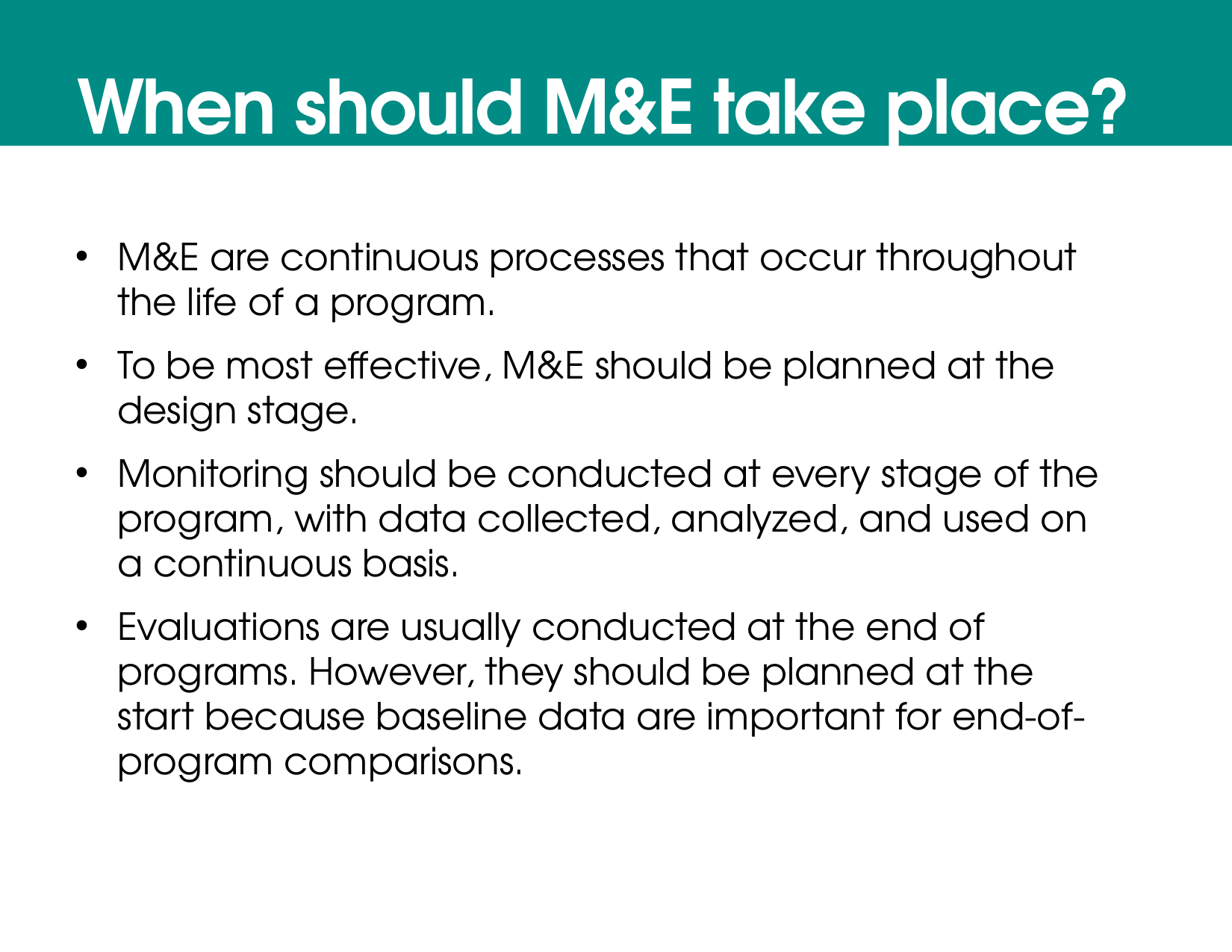

When should M&E take place?
M&E are continuous processes that occur throughout the life of a program.
To be most effective, M&E should be planned at the design stage.
Monitoring should be conducted at every stage of the program, with data collected, analyzed, and used on a continuous basis.
Evaluations are usually conducted at the end of programs. However, they should be planned at the start because baseline data are important for end-of-program comparisons.